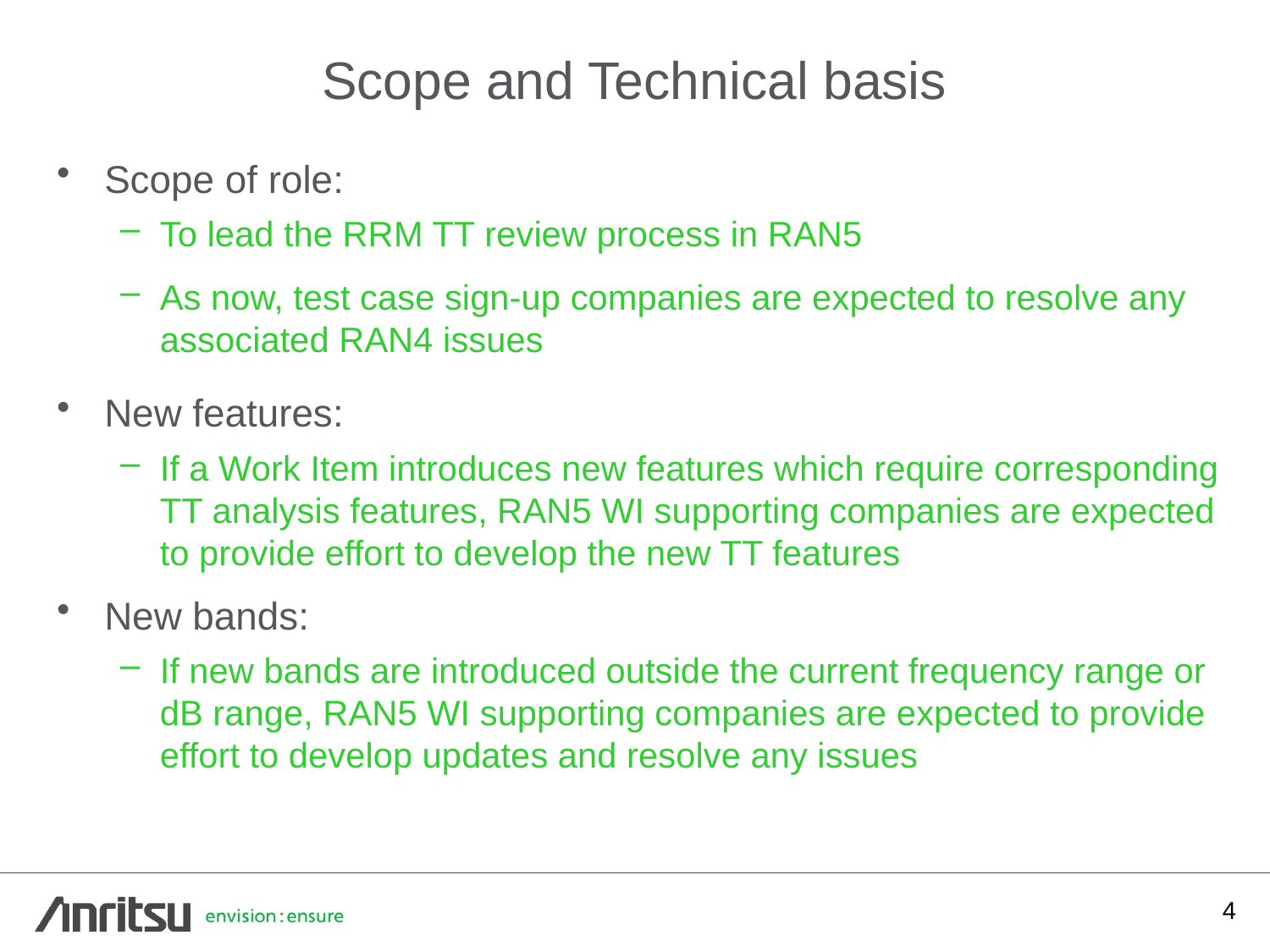

# Scope and Technical basis
Scope of role:
To lead the RRM TT review process in RAN5
As now, test case sign-up companies are expected to resolve any associated RAN4 issues
New features:
If a Work Item introduces new features which require corresponding TT analysis features, RAN5 WI supporting companies are expected to provide effort to develop the new TT features
New bands:
If new bands are introduced outside the current frequency range or dB range, RAN5 WI supporting companies are expected to provide effort to develop updates and resolve any issues
4